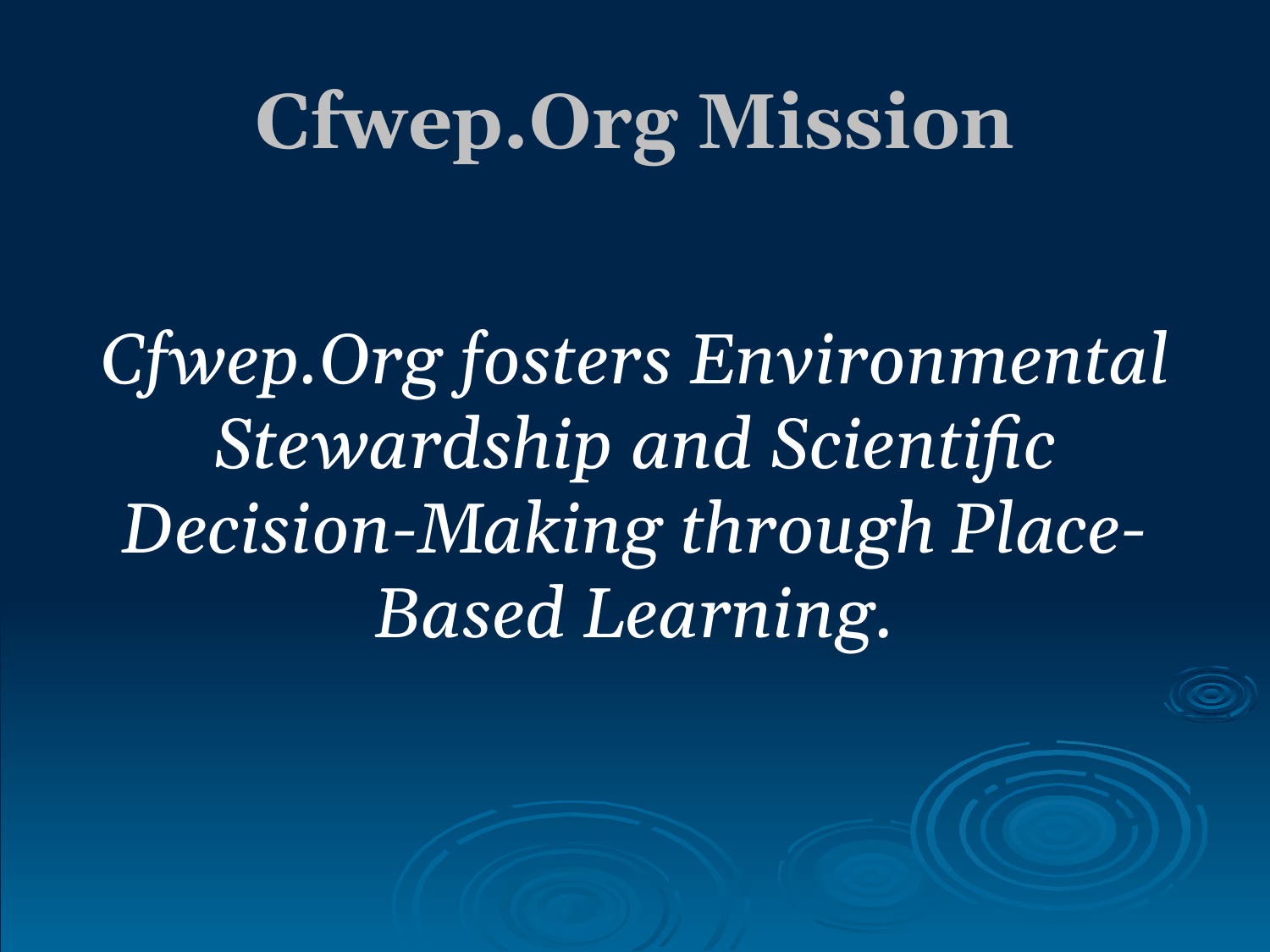

# Cfwep.Org Mission
Cfwep.Org fosters Environmental Stewardship and Scientific Decision-Making through Place-Based Learning.